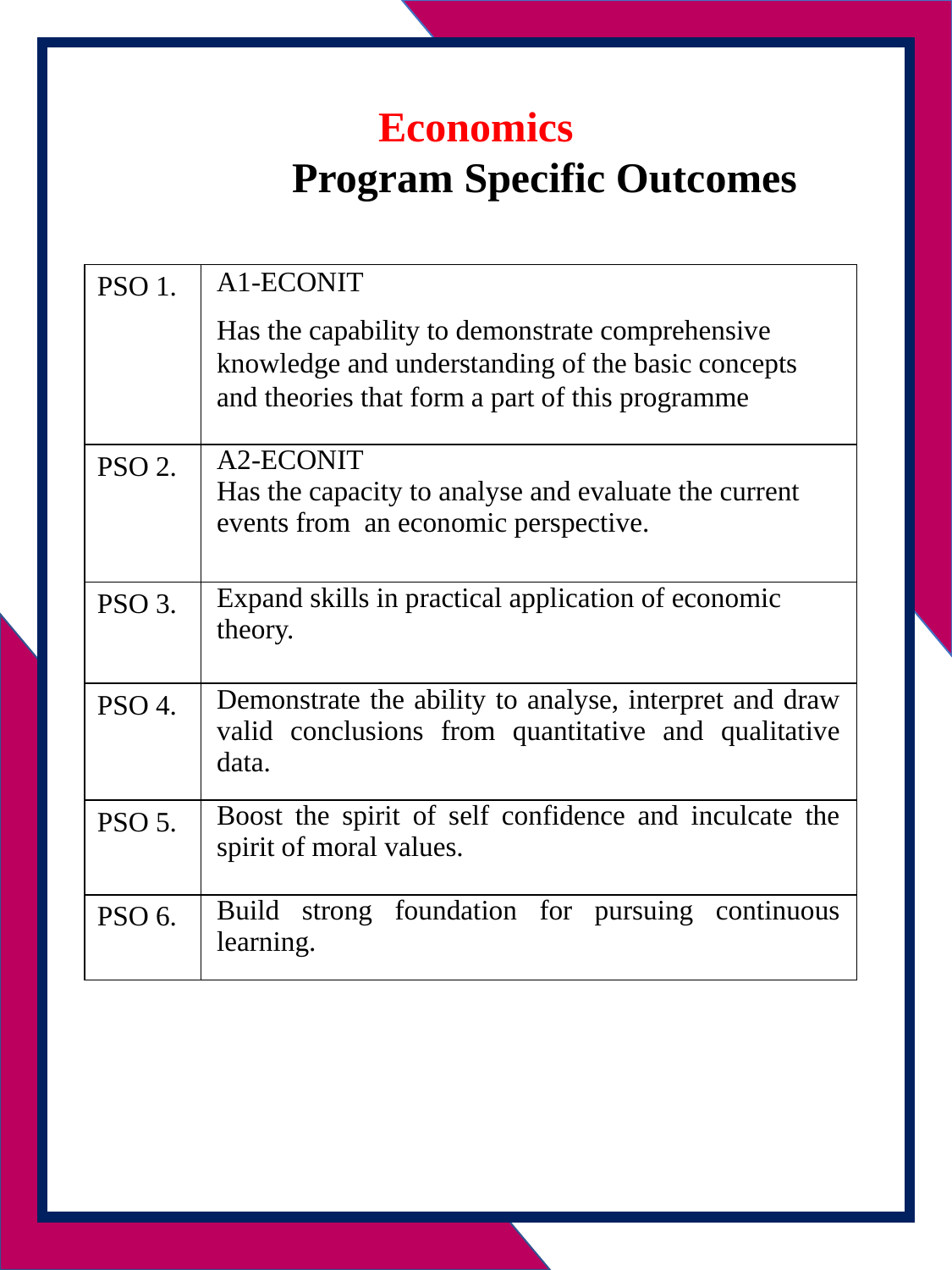

Economics
	 Program Specific Outcomes

| PSO 1. | A1-ECONIT Has the capability to demonstrate comprehensive knowledge and understanding of the basic concepts and theories that form a part of this programme |
| --- | --- |
| PSO 2. | A2-ECONIT Has the capacity to analyse and evaluate the current events from an economic perspective. |
| PSO 3. | Expand skills in practical application of economic theory. |
| PSO 4. | Demonstrate the ability to analyse, interpret and draw valid conclusions from quantitative and qualitative data. |
| PSO 5. | Boost the spirit of self confidence and inculcate the spirit of moral values. |
| PSO 6. | Build strong foundation for pursuing continuous learning. |